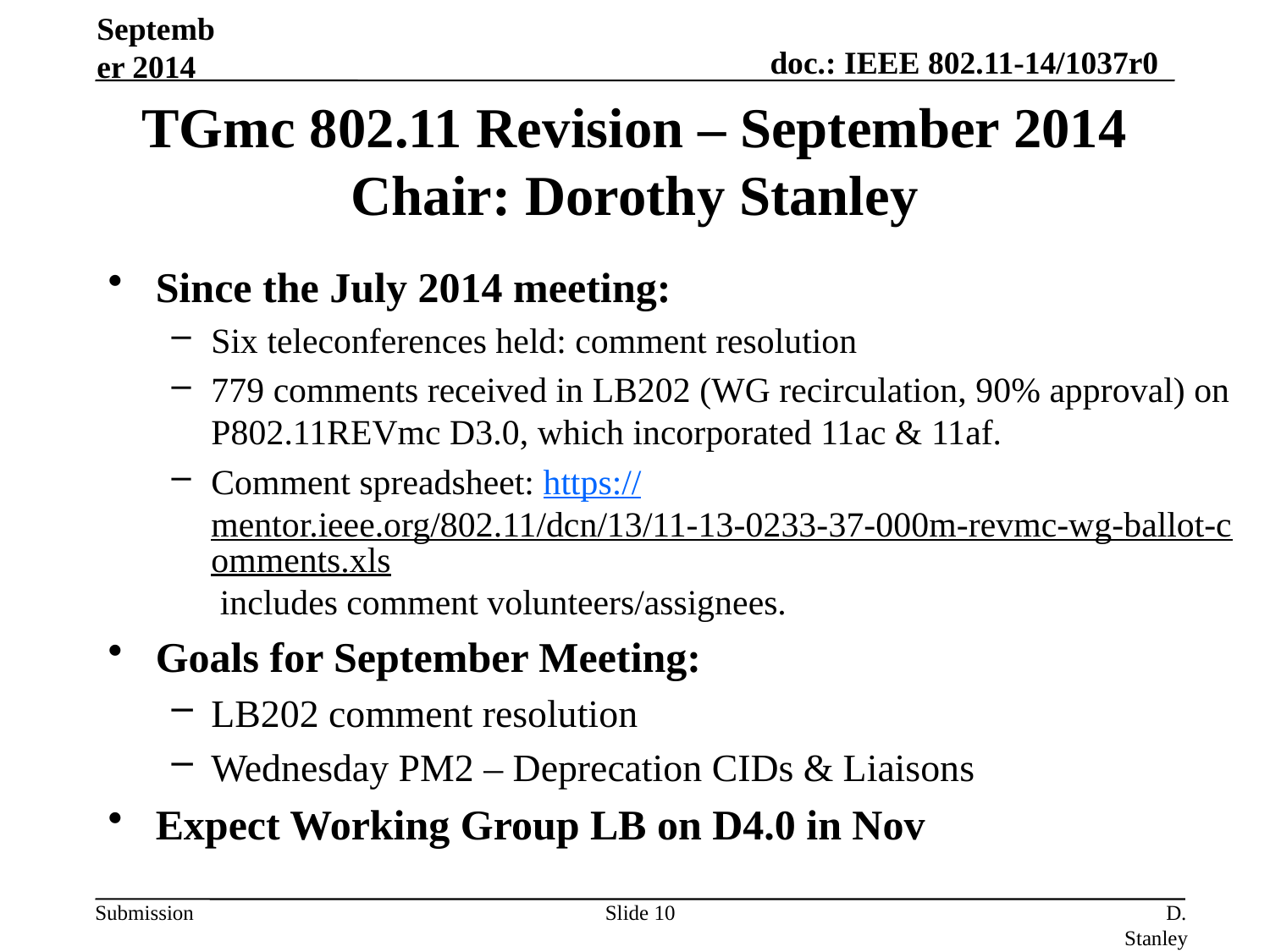

September 2014
# TGmc 802.11 Revision – September 2014 Chair: Dorothy Stanley
Since the July 2014 meeting:
Six teleconferences held: comment resolution
779 comments received in LB202 (WG recirculation, 90% approval) on P802.11REVmc D3.0, which incorporated 11ac & 11af.
Comment spreadsheet: https://mentor.ieee.org/802.11/dcn/13/11-13-0233-37-000m-revmc-wg-ballot-comments.xls includes comment volunteers/assignees.
Goals for September Meeting:
LB202 comment resolution
Wednesday PM2 – Deprecation CIDs & Liaisons
Expect Working Group LB on D4.0 in Nov
Slide 10
D. Stanley, Aruba Networks